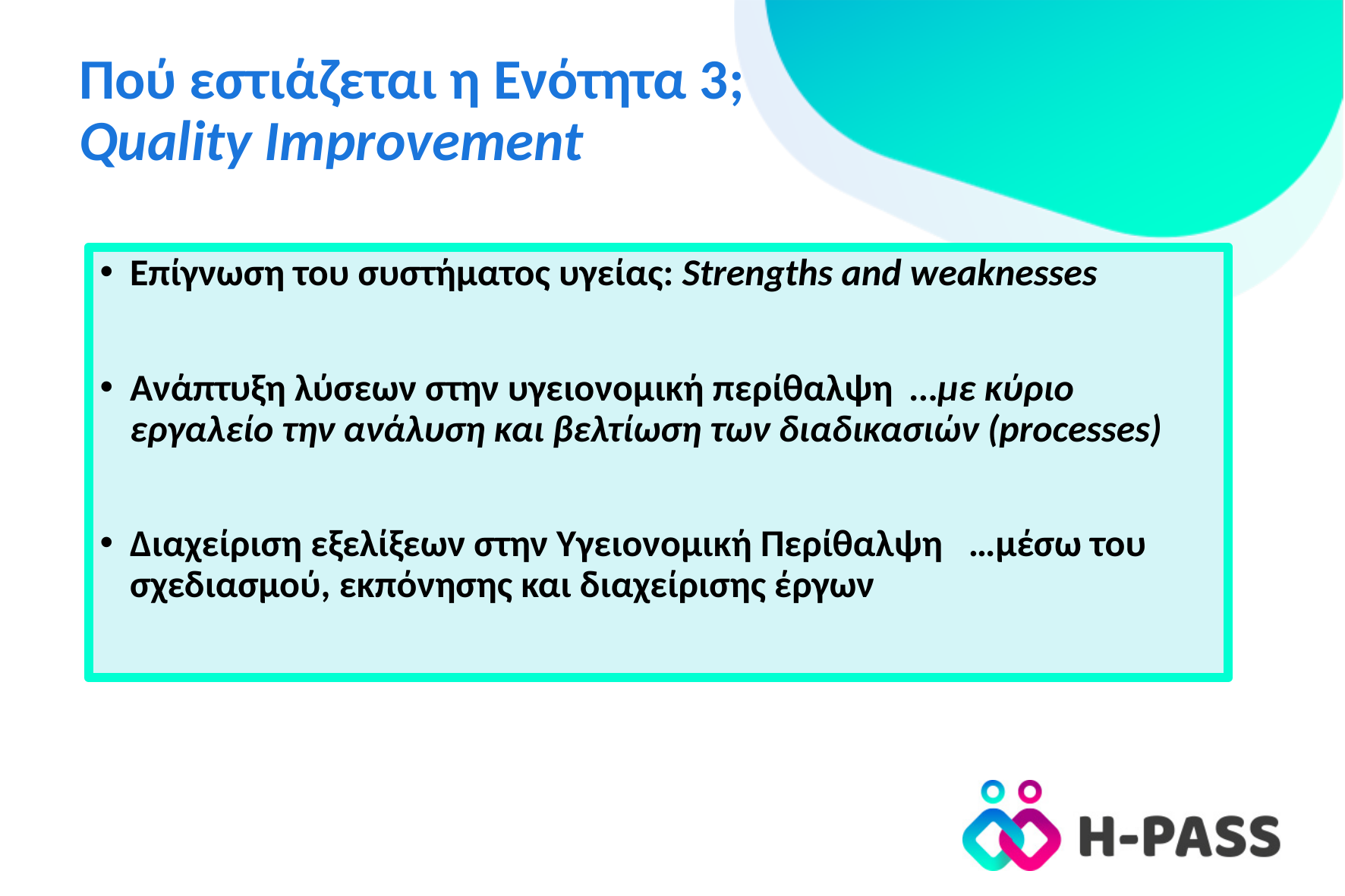

# Πού εστιάζεται η Ενότητα 3; Quality Improvement
Επίγνωση του συστήματος υγείας: Strengths and weaknesses

Ανάπτυξη λύσεων στην υγειονομική περίθαλψη  …με κύριο εργαλείο την ανάλυση και βελτίωση των διαδικασιών (processes)

Διαχείριση εξελίξεων στην Υγειονομική Περίθαλψη   …μέσω του σχεδιασμού, εκπόνησης και διαχείρισης έργων